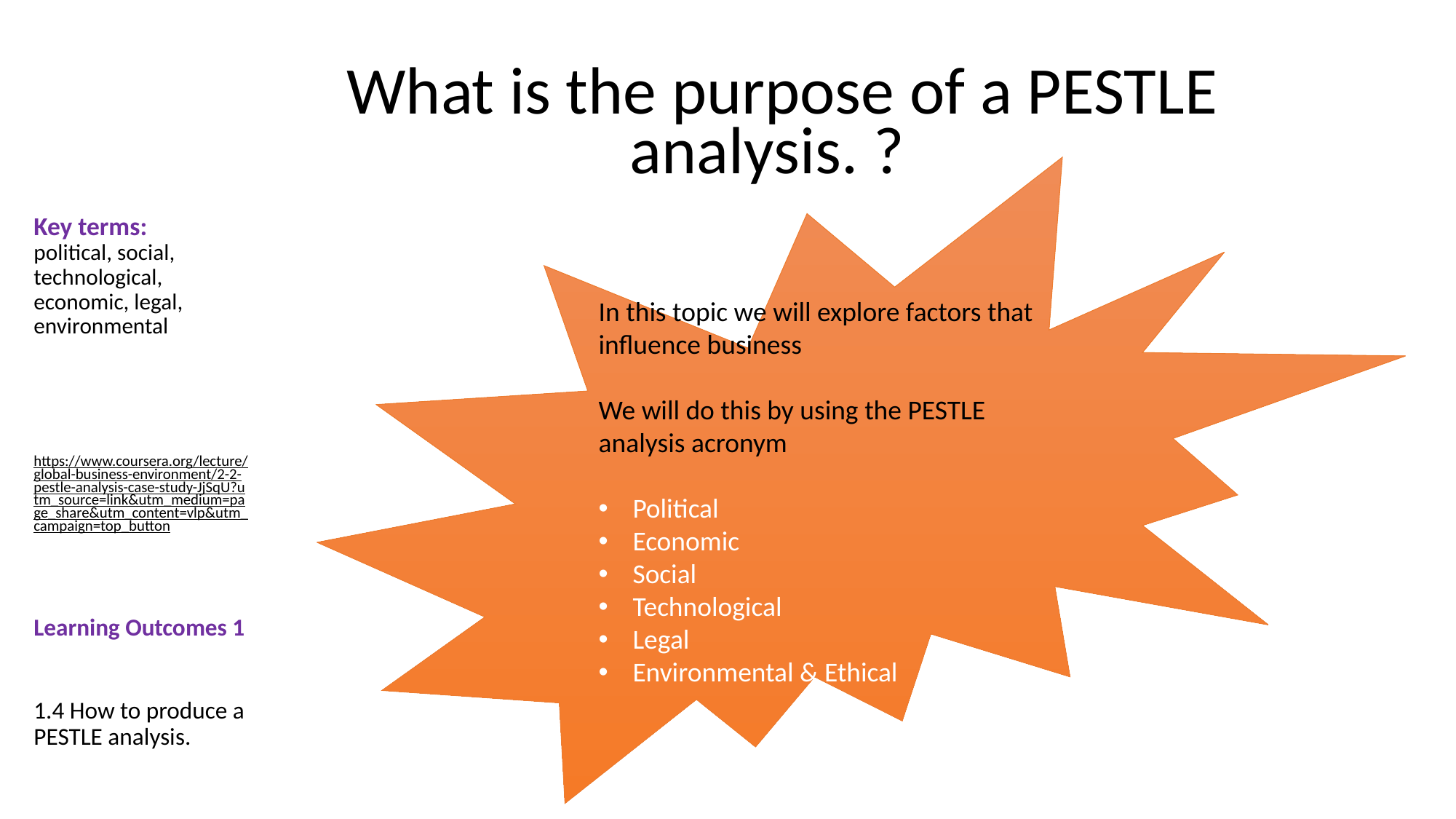

What is the purpose of a PESTLE analysis. ?

Key terms:
political, social, technological, economic, legal, environmental

https://www.coursera.org/lecture/global-business-environment/2-2-pestle-analysis-case-study-JjSqU?utm_source=link&utm_medium=page_share&utm_content=vlp&utm_campaign=top_button

Learning Outcomes 1

1.4 How to produce a PESTLE analysis.

In this topic we will explore factors that influence business

We will do this by using the PESTLE analysis acronym

Political
Economic
Social
Technological
Legal
Environmental & Ethical